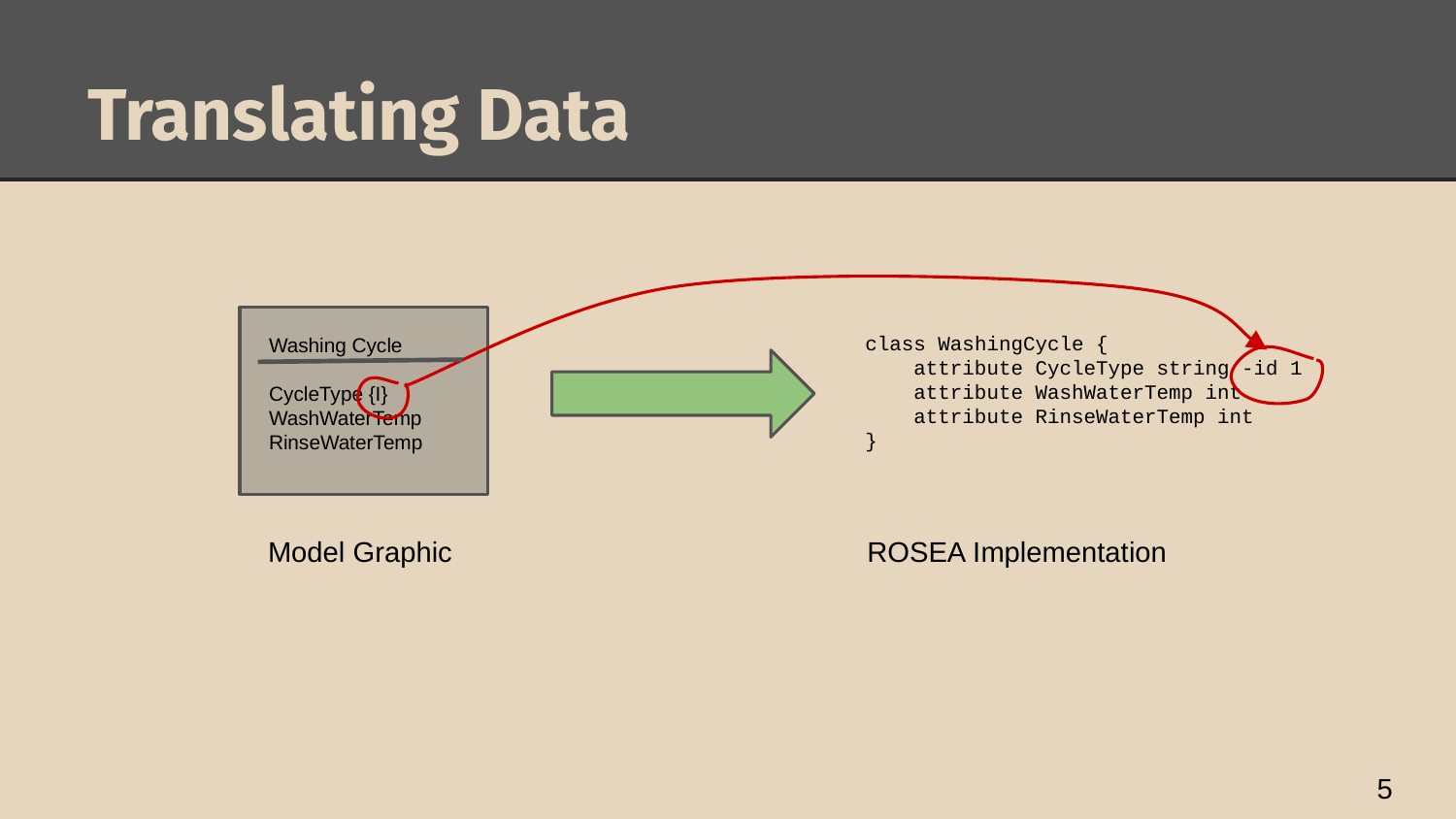

# Translating Data

class WashingCycle {
    attribute CycleType string -id 1
    attribute WashWaterTemp int
    attribute RinseWaterTemp int
}
Washing Cycle

CycleType {I}
WashWaterTemp
RinseWaterTemp

Model Graphic
ROSEA Implementation
5